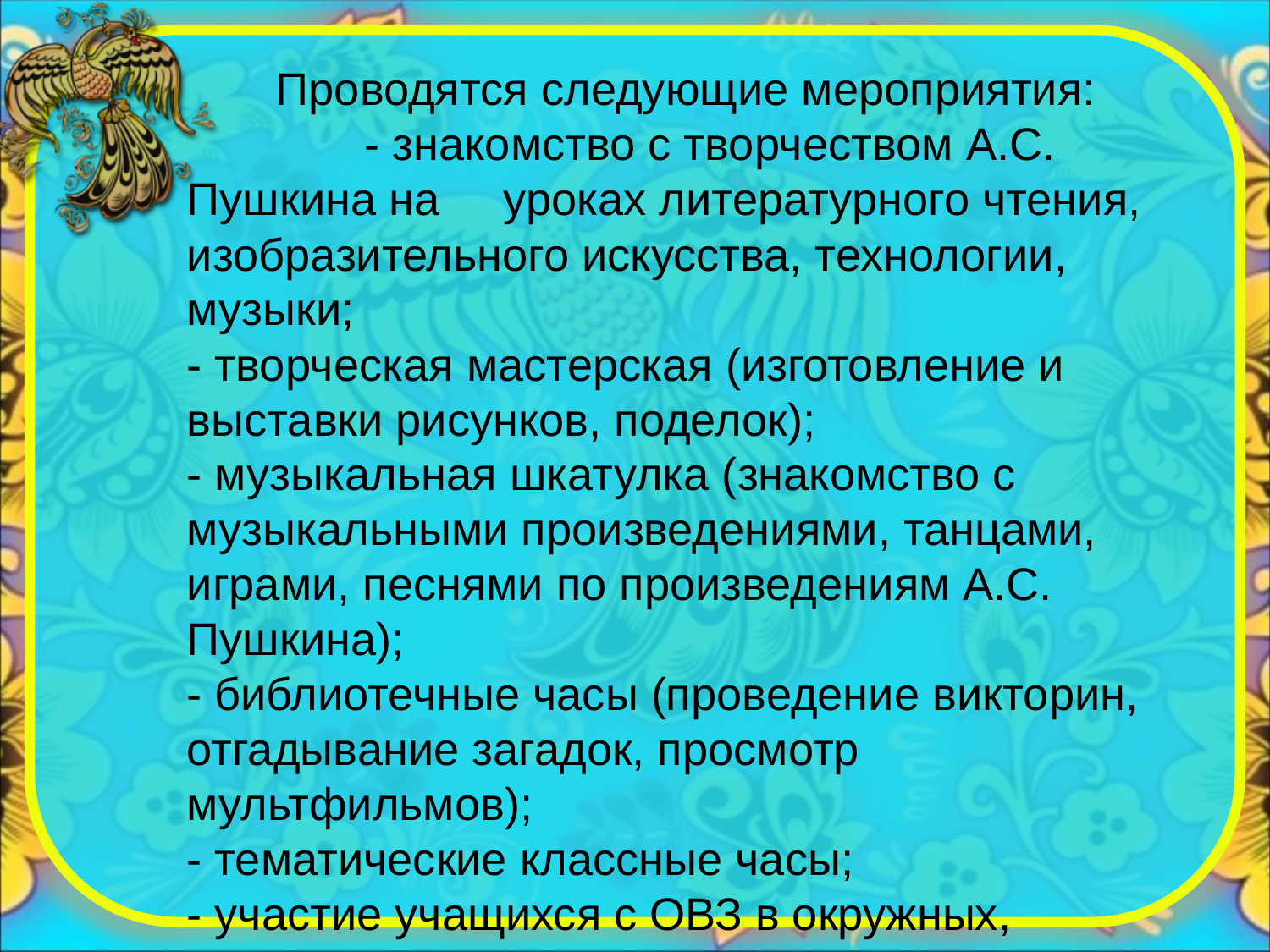

Проводятся следующие мероприятия:
              - знакомство с творчеством А.С. Пушкина на     уроках литературного чтения, изобразительного искусства, технологии, музыки;
- творческая мастерская (изготовление и выставки рисунков, поделок);
- музыкальная шкатулка (знакомство с музыкальными произведениями, танцами, играми, песнями по произведениям А.С. Пушкина);
- библиотечные часы (проведение викторин, отгадывание загадок, просмотр мультфильмов);
- тематические классные часы;
- участие учащихся с ОВЗ в окружных, городских конкурсах по теме проекта.